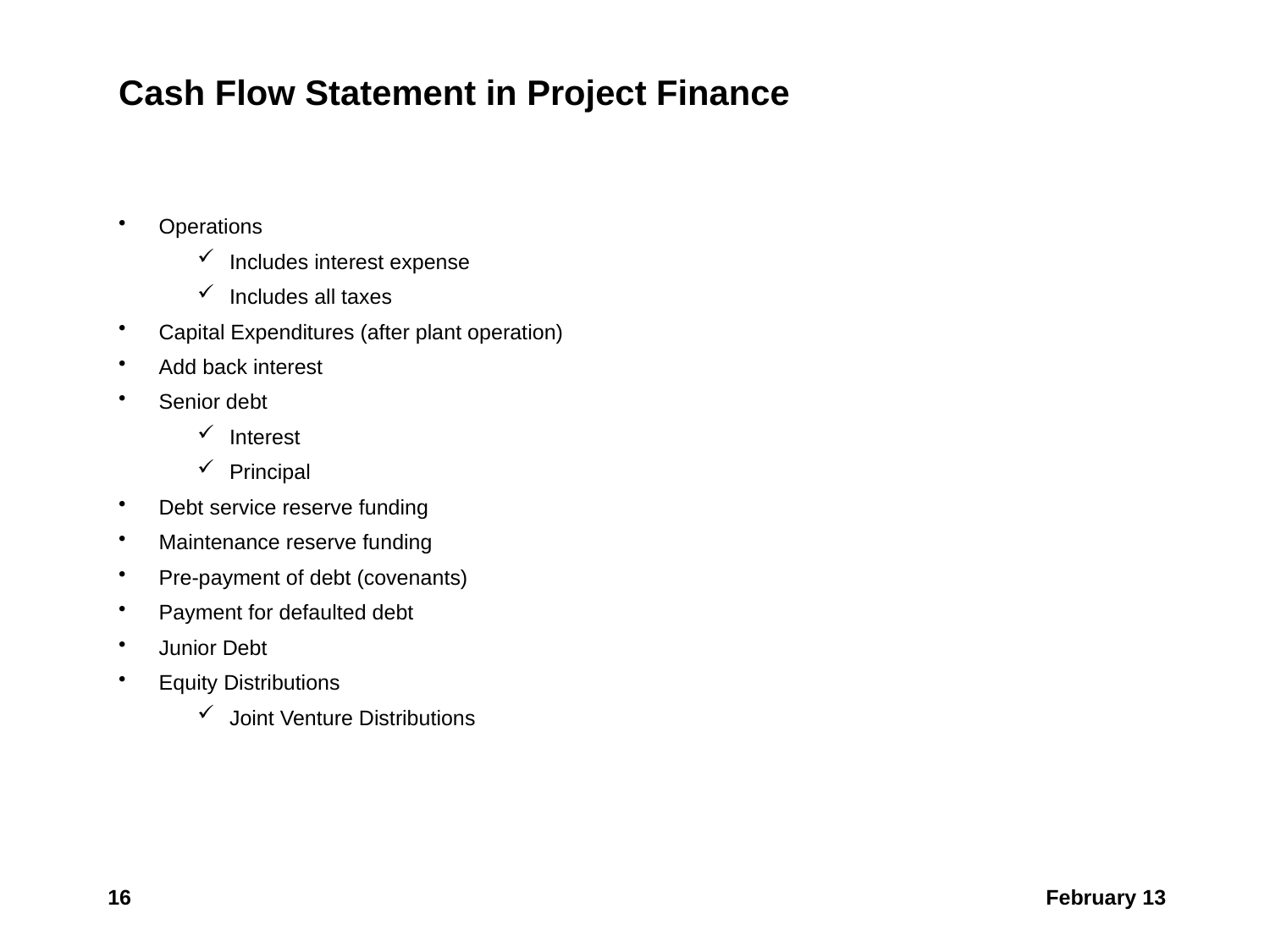

# Cash Flow Statement in Project Finance
Operations
Includes interest expense
Includes all taxes
Capital Expenditures (after plant operation)
Add back interest
Senior debt
Interest
Principal
Debt service reserve funding
Maintenance reserve funding
Pre-payment of debt (covenants)
Payment for defaulted debt
Junior Debt
Equity Distributions
Joint Venture Distributions